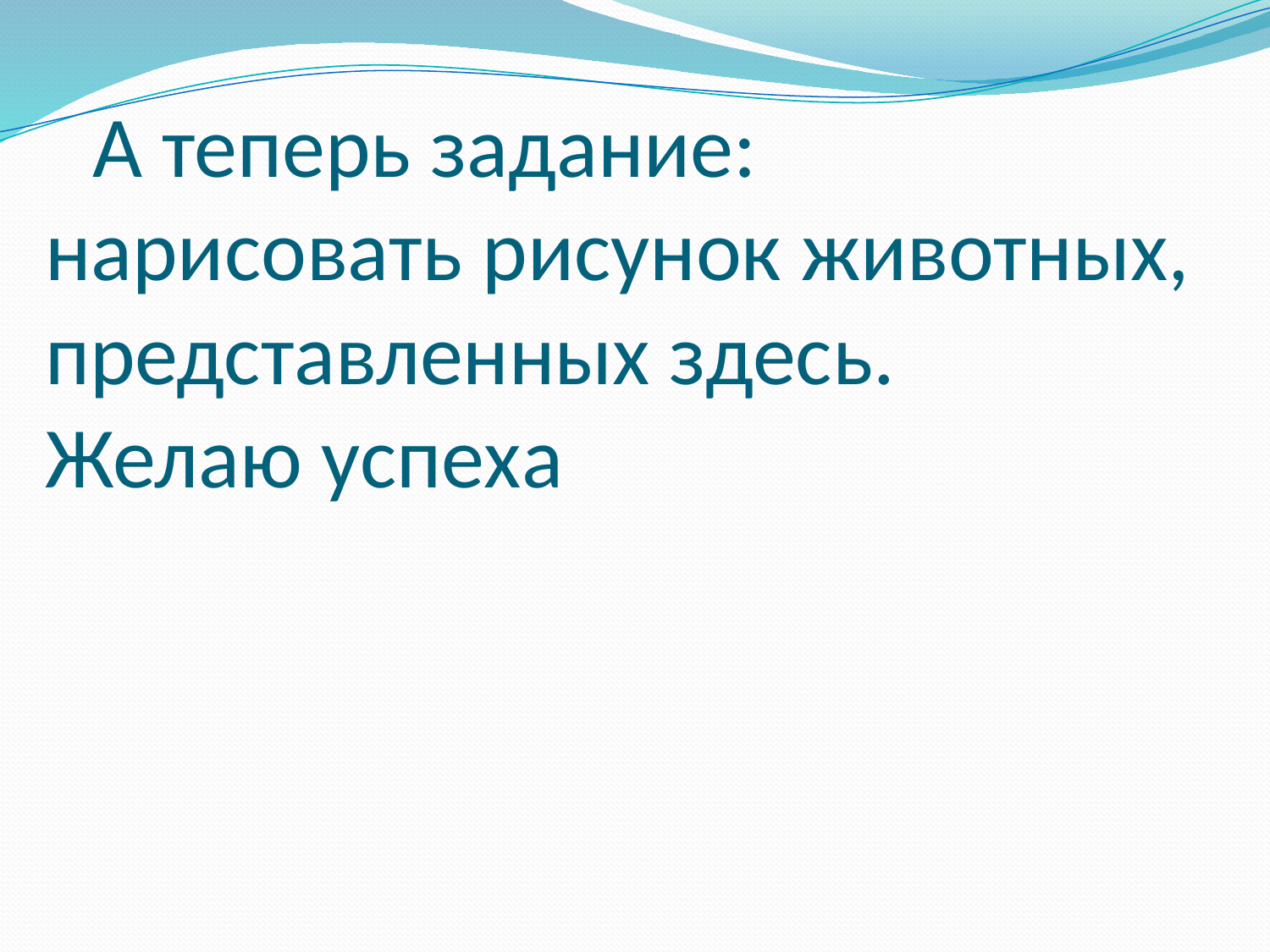

# А теперь задание: нарисовать рисунок животных, представленных здесь. Желаю успеха